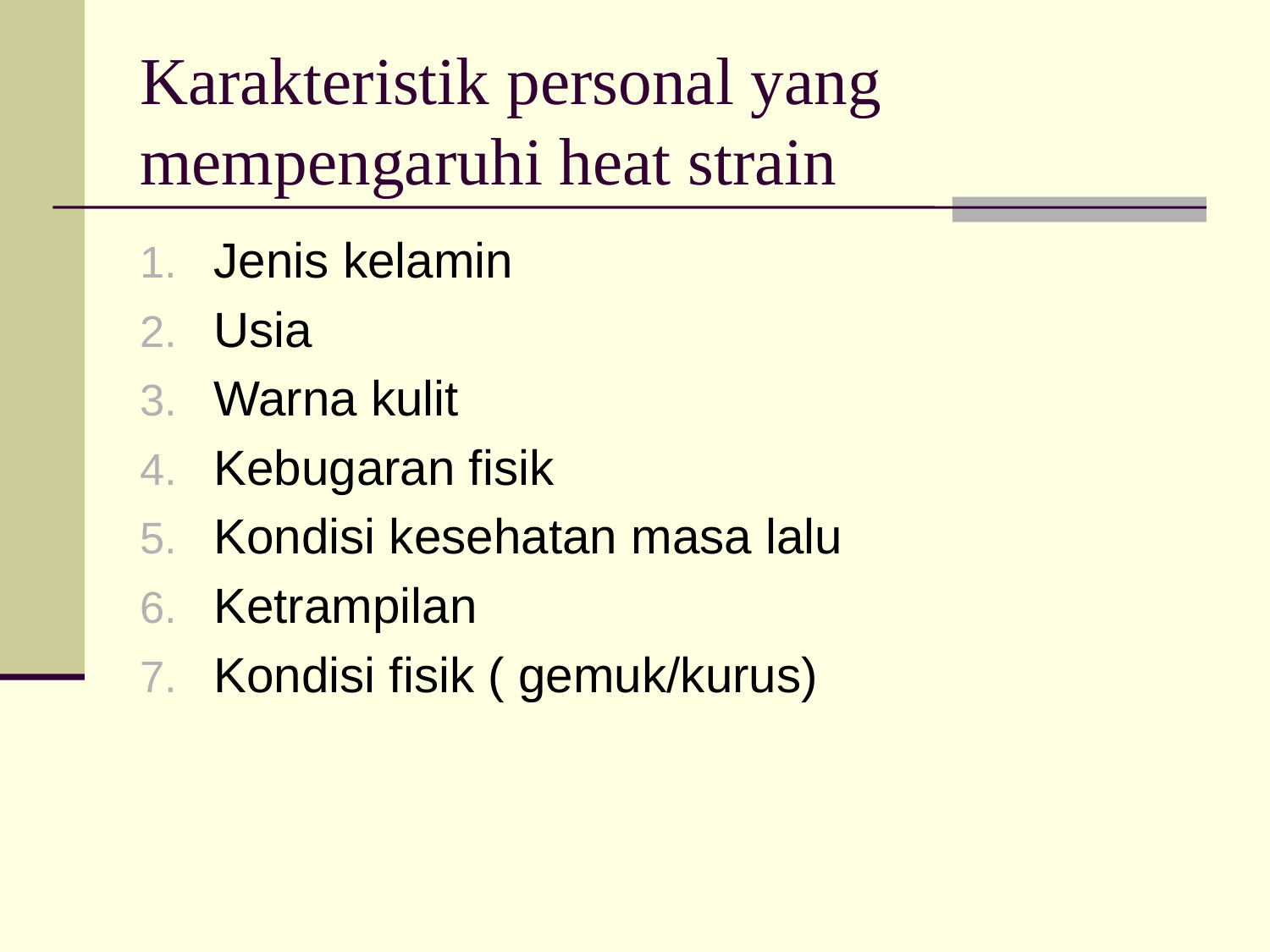

# Karakteristik personal yang mempengaruhi heat strain
Jenis kelamin
Usia
Warna kulit
Kebugaran fisik
Kondisi kesehatan masa lalu
Ketrampilan
Kondisi fisik ( gemuk/kurus)